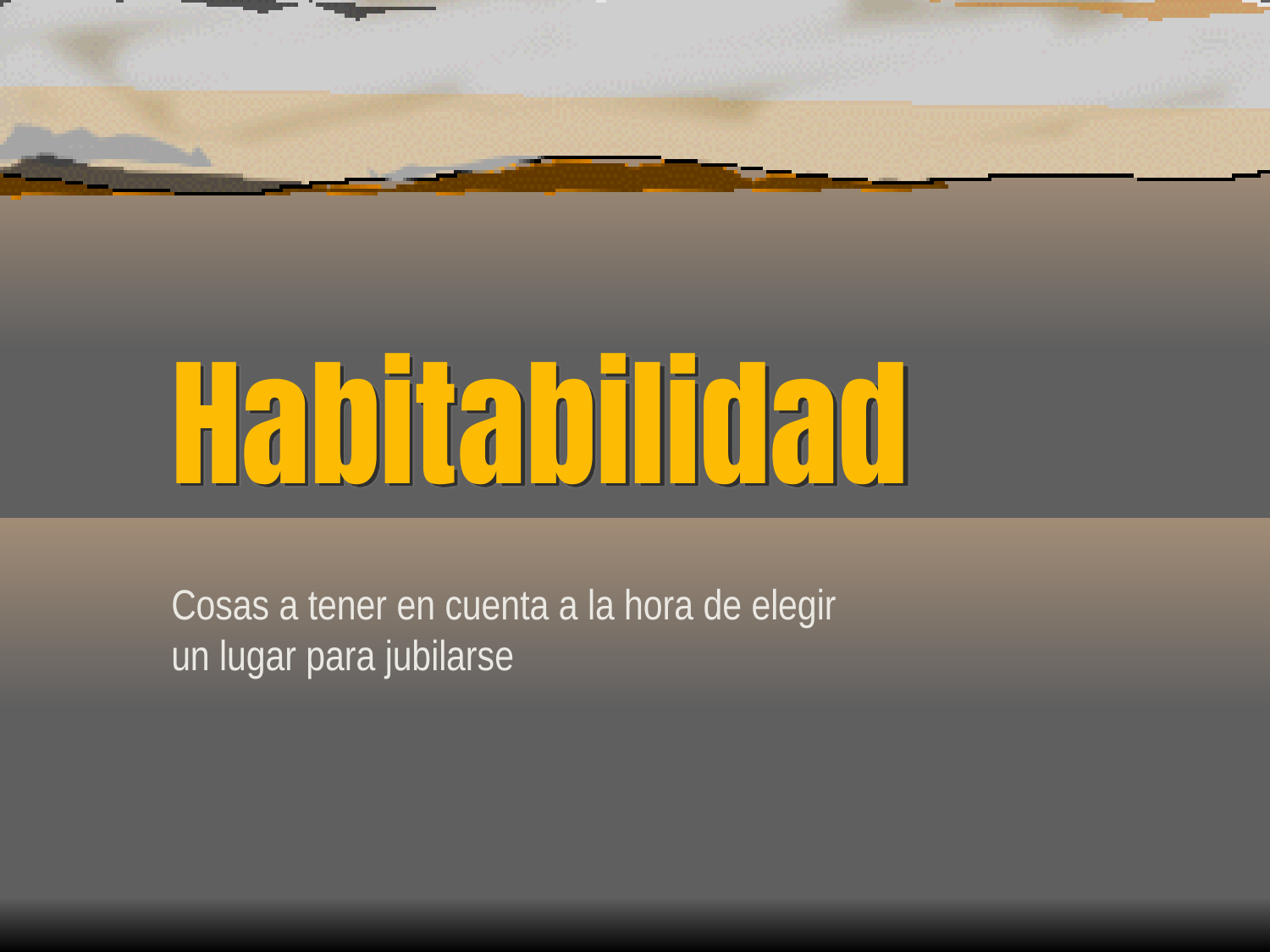

# Habitabilidad
Cosas a tener en cuenta a la hora de elegir
un lugar para jubilarse